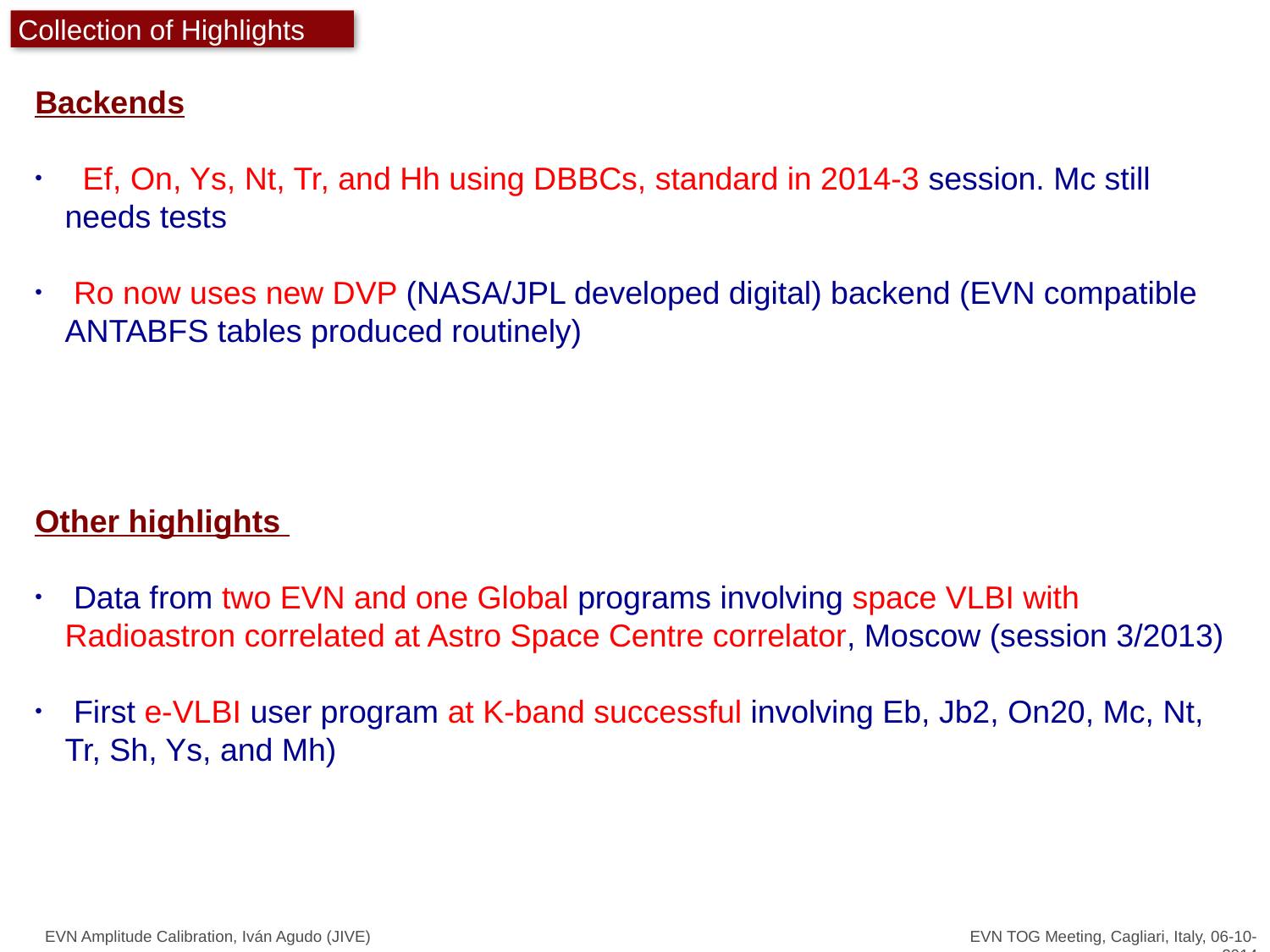

Collection of Highlights
Backends

  Ef, On, Ys, Nt, Tr, and Hh using DBBCs, standard in 2014-3 session. Mc still needs tests

 Ro now uses new DVP (NASA/JPL developed digital) backend (EVN compatible ANTABFS tables produced routinely)

Other highlights

 Data from two EVN and one Global programs involving space VLBI with Radioastron correlated at Astro Space Centre correlator, Moscow (session 3/2013)

 First e-VLBI user program at K-band successful involving Eb, Jb2, On20, Mc, Nt, Tr, Sh, Ys, and Mh)
EVN Amplitude Calibration, Iván Agudo (JIVE)                                                                                                                                       EVN TOG Meeting, Cagliari, Italy, 06-10-2014